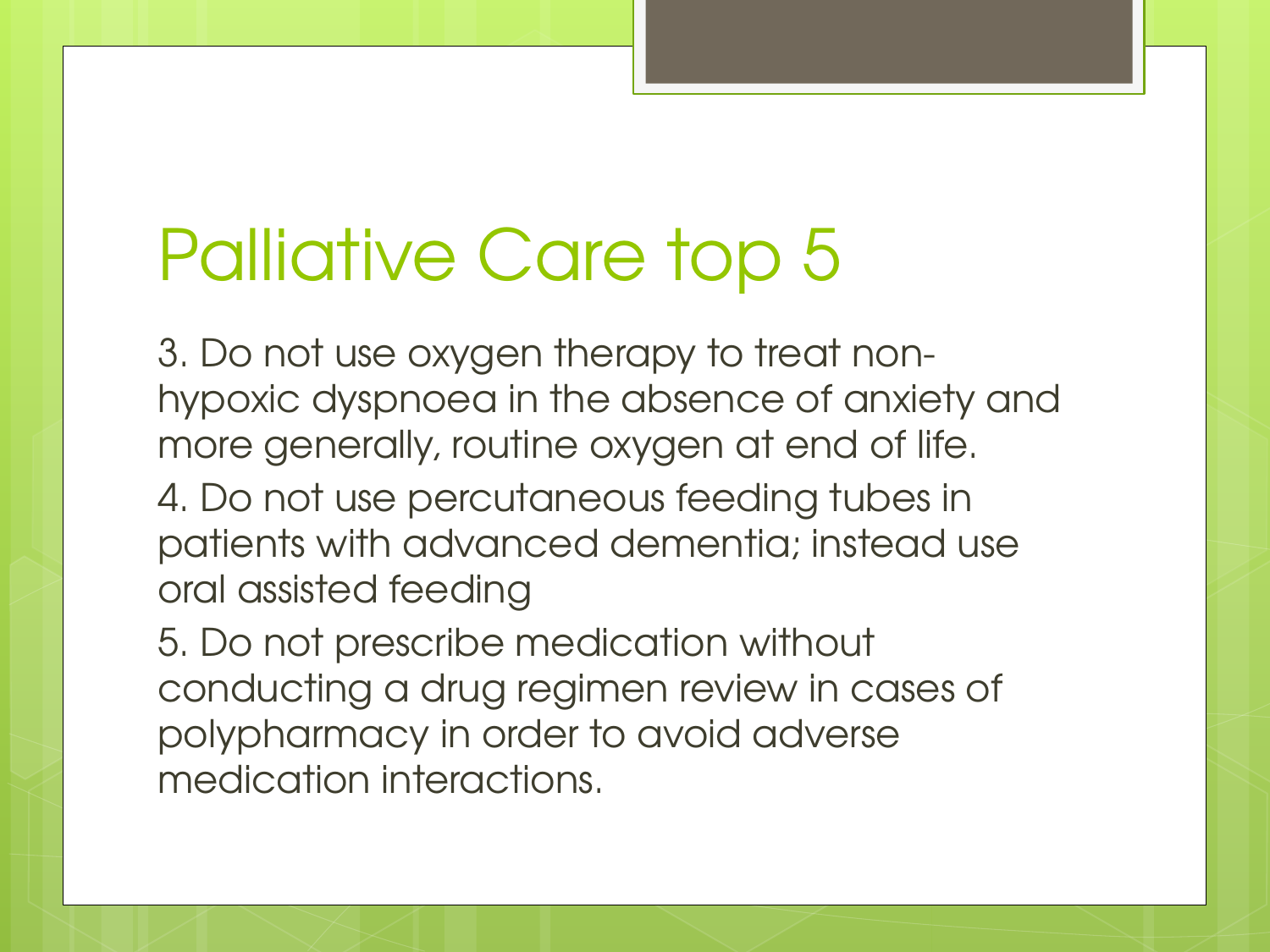

# Palliative Care top 5
3. Do not use oxygen therapy to treat non-hypoxic dyspnoea in the absence of anxiety and more generally, routine oxygen at end of life.
4. Do not use percutaneous feeding tubes in patients with advanced dementia; instead use oral assisted feeding
5. Do not prescribe medication without conducting a drug regimen review in cases of polypharmacy in order to avoid adverse medication interactions.